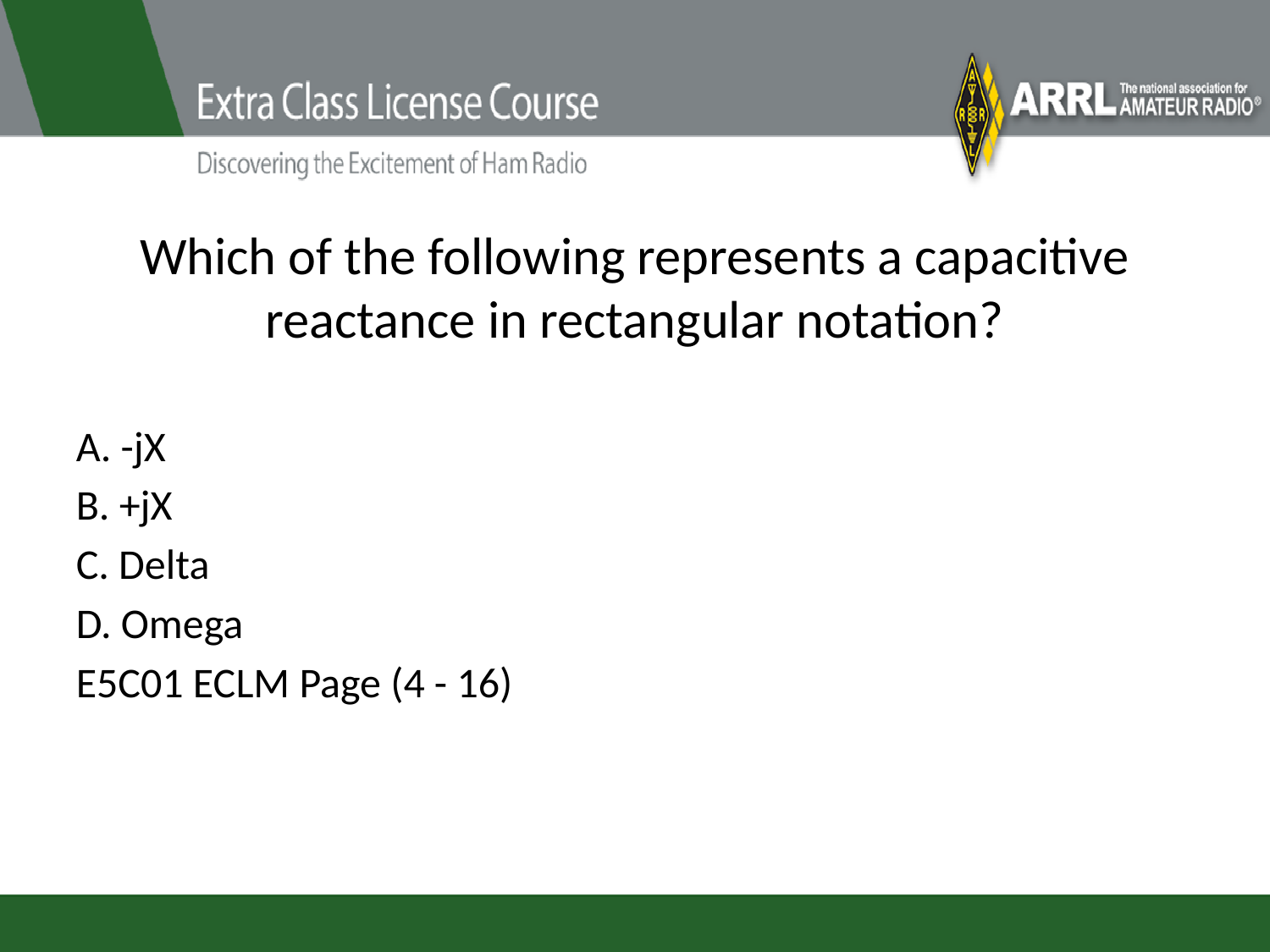

# Which of the following represents a capacitive reactance in rectangular notation?
A. -jX
B. +jX
C. Delta
D. Omega
E5C01 ECLM Page (4 - 16)